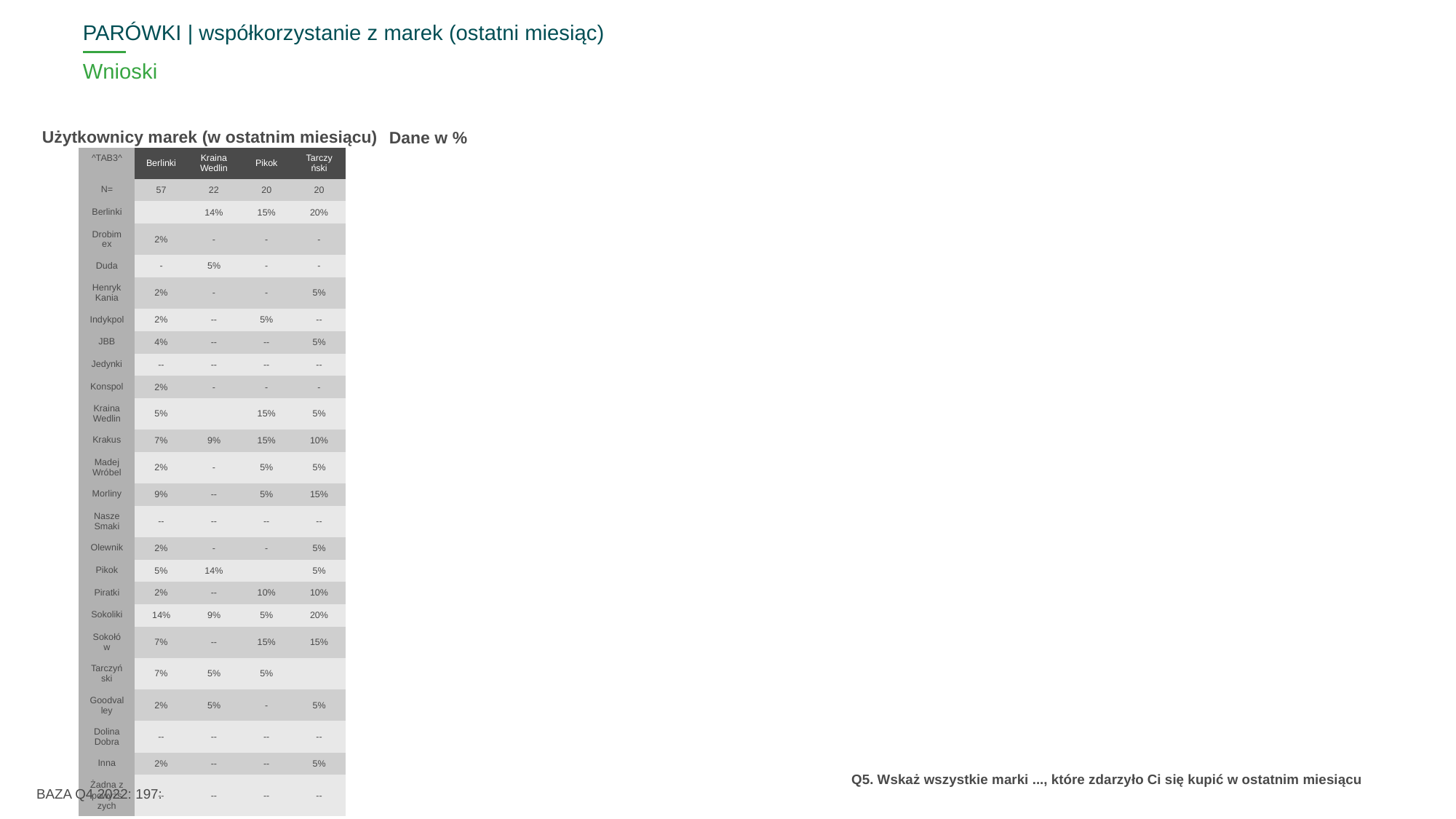

PARÓWKI | współkorzystanie z marek (ostatni miesiąc)
# Wnioski
Użytkownicy marek (w ostatnim miesiącu)
Dane w %
| ^TAB3^ | Berlinki | Kraina Wedlin | Pikok | Tarczyński |
| --- | --- | --- | --- | --- |
| N= | 57 | 22 | 20 | 20 |
| Berlinki |  | 14% | 15% | 20% |
| Drobimex | 2% | - | - | - |
| Duda | - | 5% | - | - |
| Henryk Kania | 2% | - | - | 5% |
| Indykpol | 2% | -- | 5% | -- |
| JBB | 4% | -- | -- | 5% |
| Jedynki | -- | -- | -- | -- |
| Konspol | 2% | - | - | - |
| Kraina Wedlin | 5% |  | 15% | 5% |
| Krakus | 7% | 9% | 15% | 10% |
| Madej Wróbel | 2% | - | 5% | 5% |
| Morliny | 9% | -- | 5% | 15% |
| Nasze Smaki | -- | -- | -- | -- |
| Olewnik | 2% | - | - | 5% |
| Pikok | 5% | 14% |  | 5% |
| Piratki | 2% | -- | 10% | 10% |
| Sokoliki | 14% | 9% | 5% | 20% |
| Sokołów | 7% | -- | 15% | 15% |
| Tarczyński | 7% | 5% | 5% |  |
| Goodvalley | 2% | 5% | - | 5% |
| Dolina Dobra | -- | -- | -- | -- |
| Inna | 2% | -- | -- | 5% |
| Żadna z powyższych | -- | -- | -- | -- |

BAZA Q4 2022: 197:
Q5. Wskaż wszystkie marki ..., które zdarzyło Ci się kupić w ostatnim miesiącu